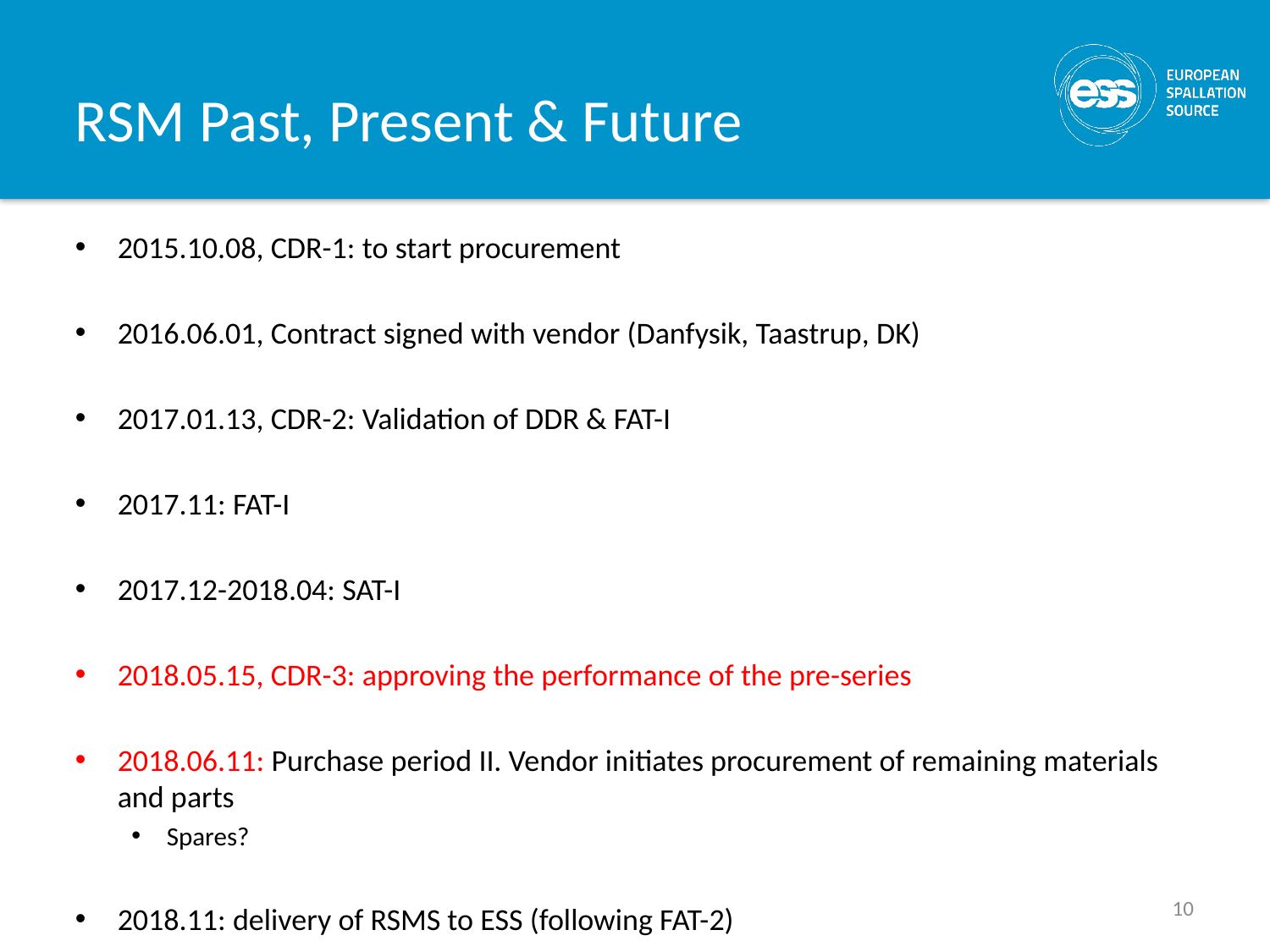

# RSM Past, Present & Future
2015.10.08, CDR-1: to start procurement

2016.06.01, Contract signed with vendor (Danfysik, Taastrup, DK)

2017.01.13, CDR-2: Validation of DDR & FAT-I

2017.11: FAT-I

2017.12-2018.04: SAT-I

2018.05.15, CDR-3: approving the performance of the pre-series

2018.06.11: Purchase period II. Vendor initiates procurement of remaining materials and parts
Spares?

2018.11: delivery of RSMS to ESS (following FAT-2)
10